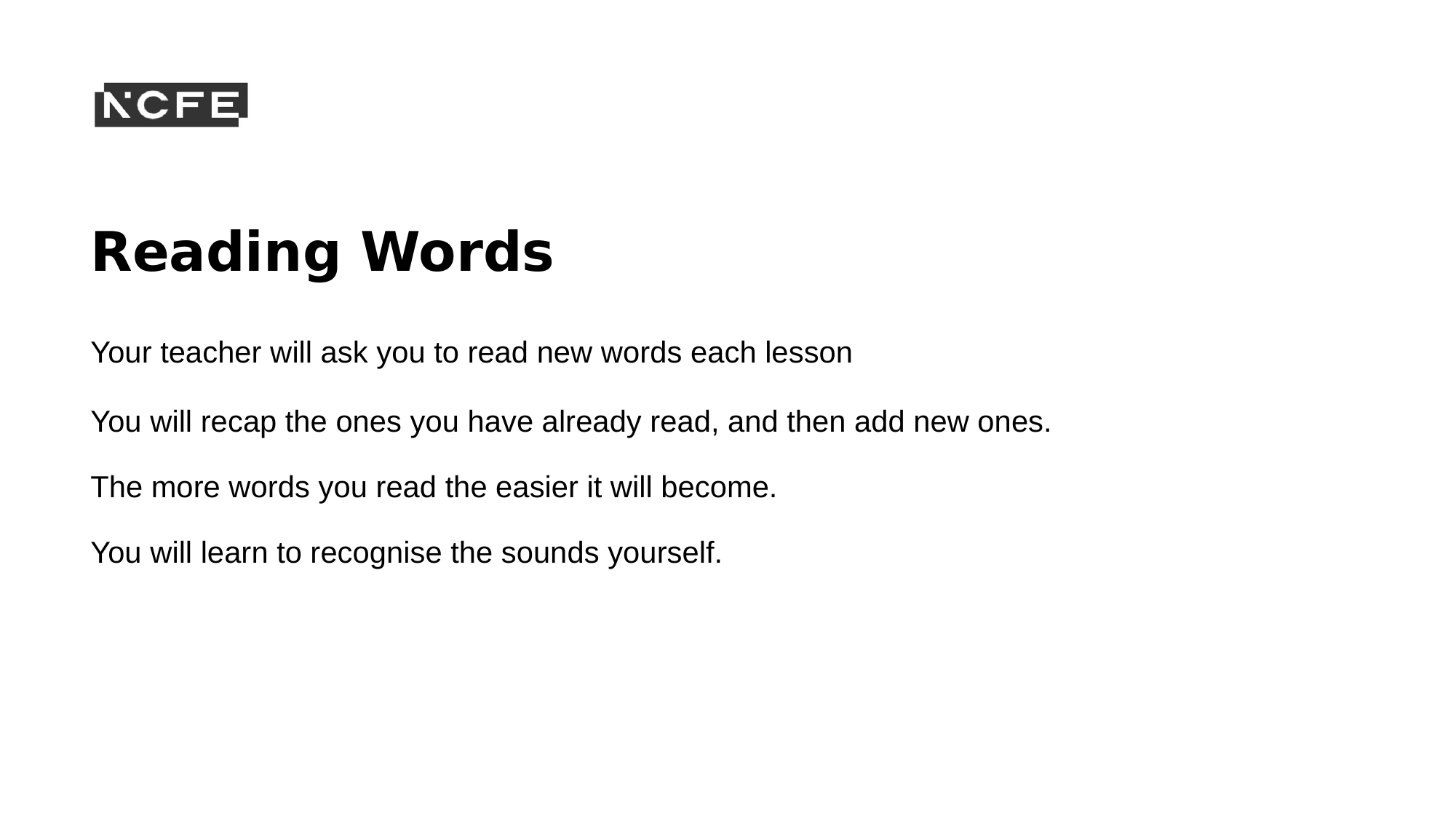

# Reading Words
Your teacher will ask you to read new words each lesson
You will recap the ones you have already read, and then add new ones.
The more words you read the easier it will become.

You will learn to recognise the sounds yourself.